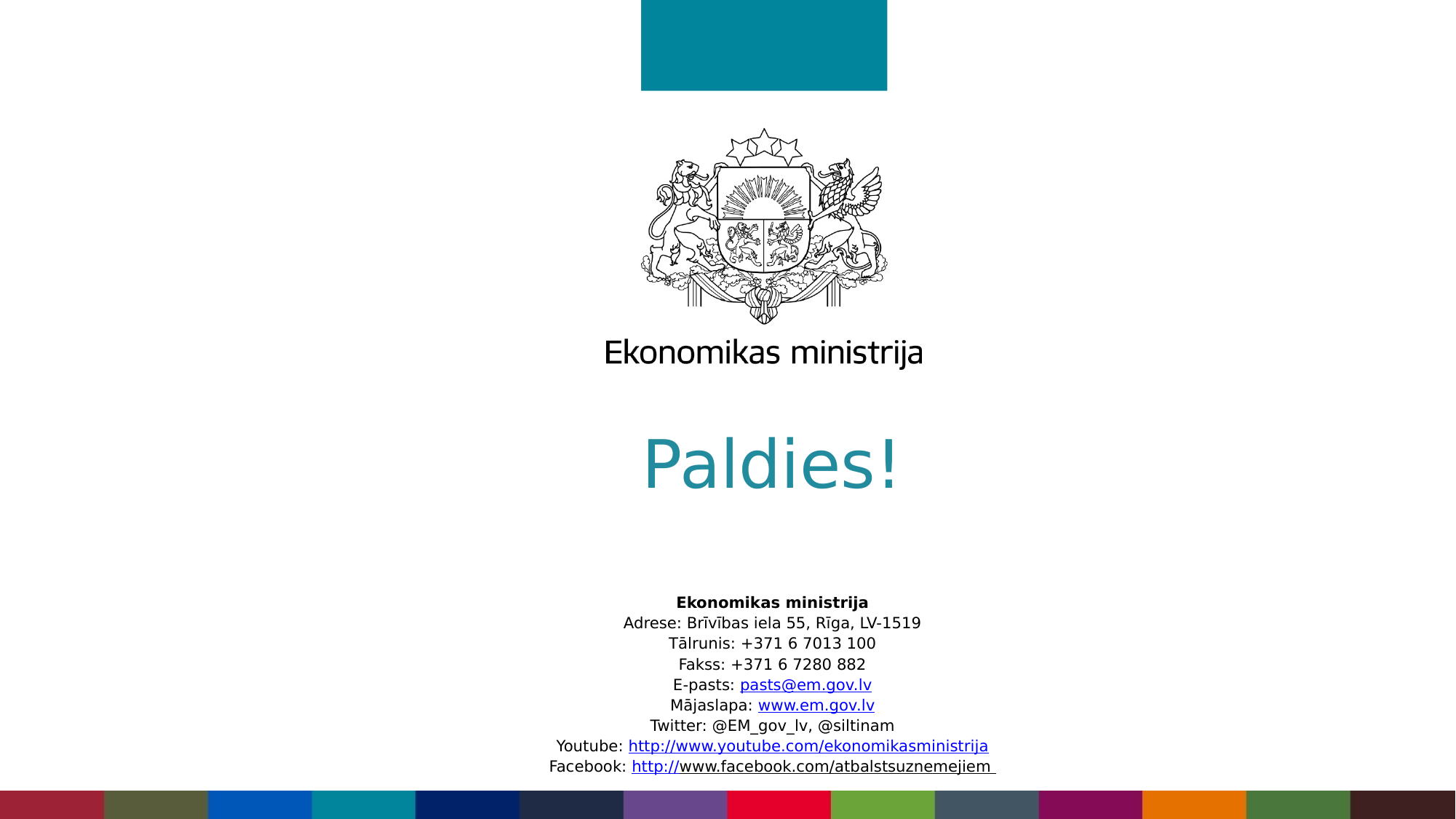

Paldies!

Ekonomikas ministrija
Adrese: Brīvības iela 55, Rīga, LV-1519
Tālrunis: +371 6 7013 100
Fakss: +371 6 7280 882
E-pasts: pasts@em.gov.lv
Mājaslapa: www.em.gov.lv
Twitter: @EM_gov_lv, @siltinam
Youtube: http://www.youtube.com/ekonomikasministrija
Facebook: http://www.facebook.com/atbalstsuznemejiem